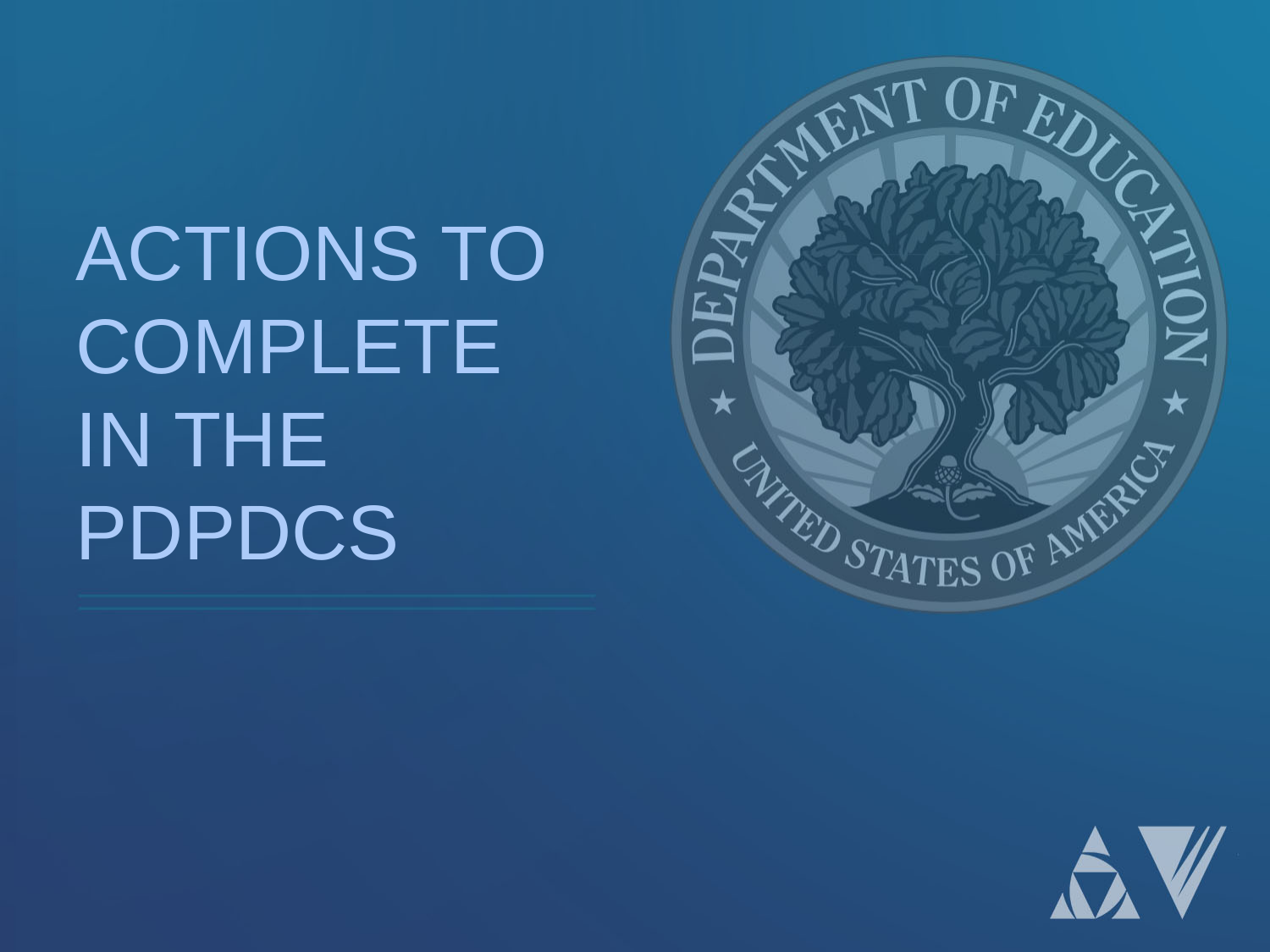

# Actions to complete in the PDPDCS